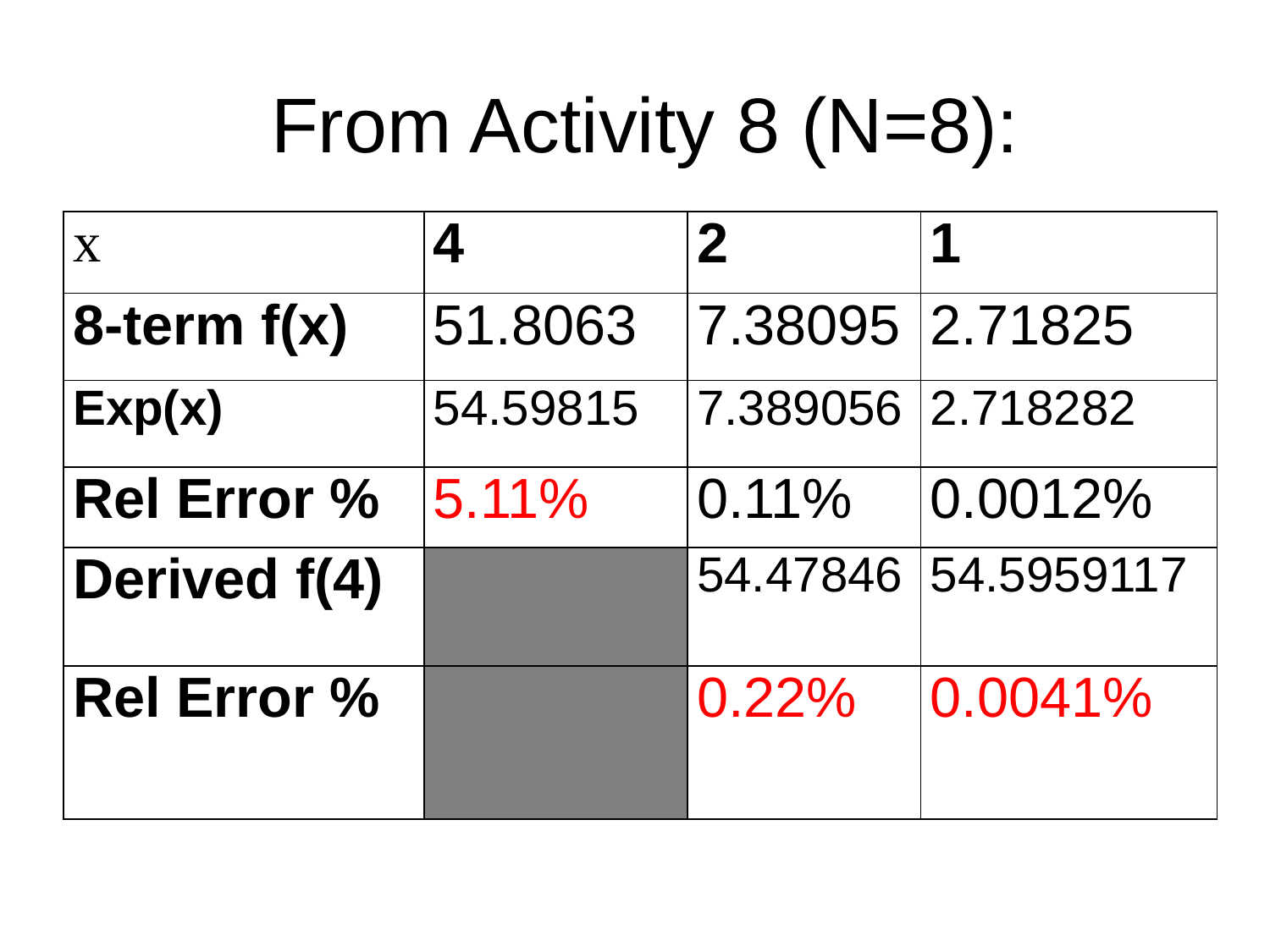

# From Activity 8 (N=8):
| x | 4 | 2 | 1 |
| --- | --- | --- | --- |
| 8-term f(x) | 51.8063 | 7.38095 | 2.71825 |
| Exp(x) | 54.59815 | 7.389056 | 2.718282 |
| Rel Error % | 5.11% | 0.11% | 0.0012% |
| Derived f(4) |  | 54.47846 | 54.5959117 |
| Rel Error % |  | 0.22% | 0.0041% |